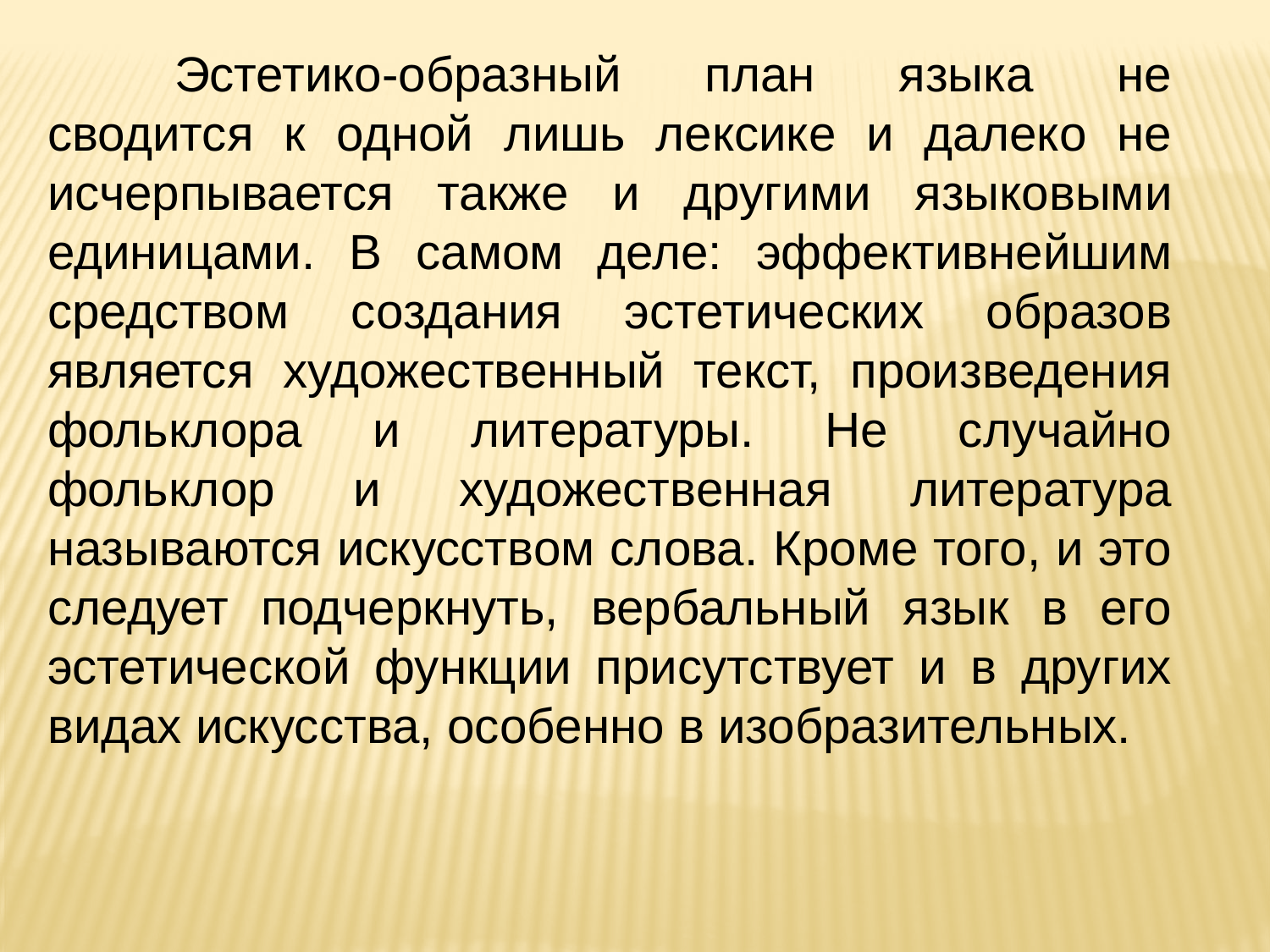

Эстетико-образный план языка не сводится к одной лишь лексике и далеко не исчерпывается также и другими языковыми единицами. В самом деле: эффективнейшим средством создания эстетических образов является художественный текст, произведения фольклора и литературы. Не случайно фольклор и художественная литература называются искусством слова. Кроме того, и это следует подчеркнуть, вербальный язык в его эстетической функции присутствует и в других видах искусства, особенно в изобразительных.